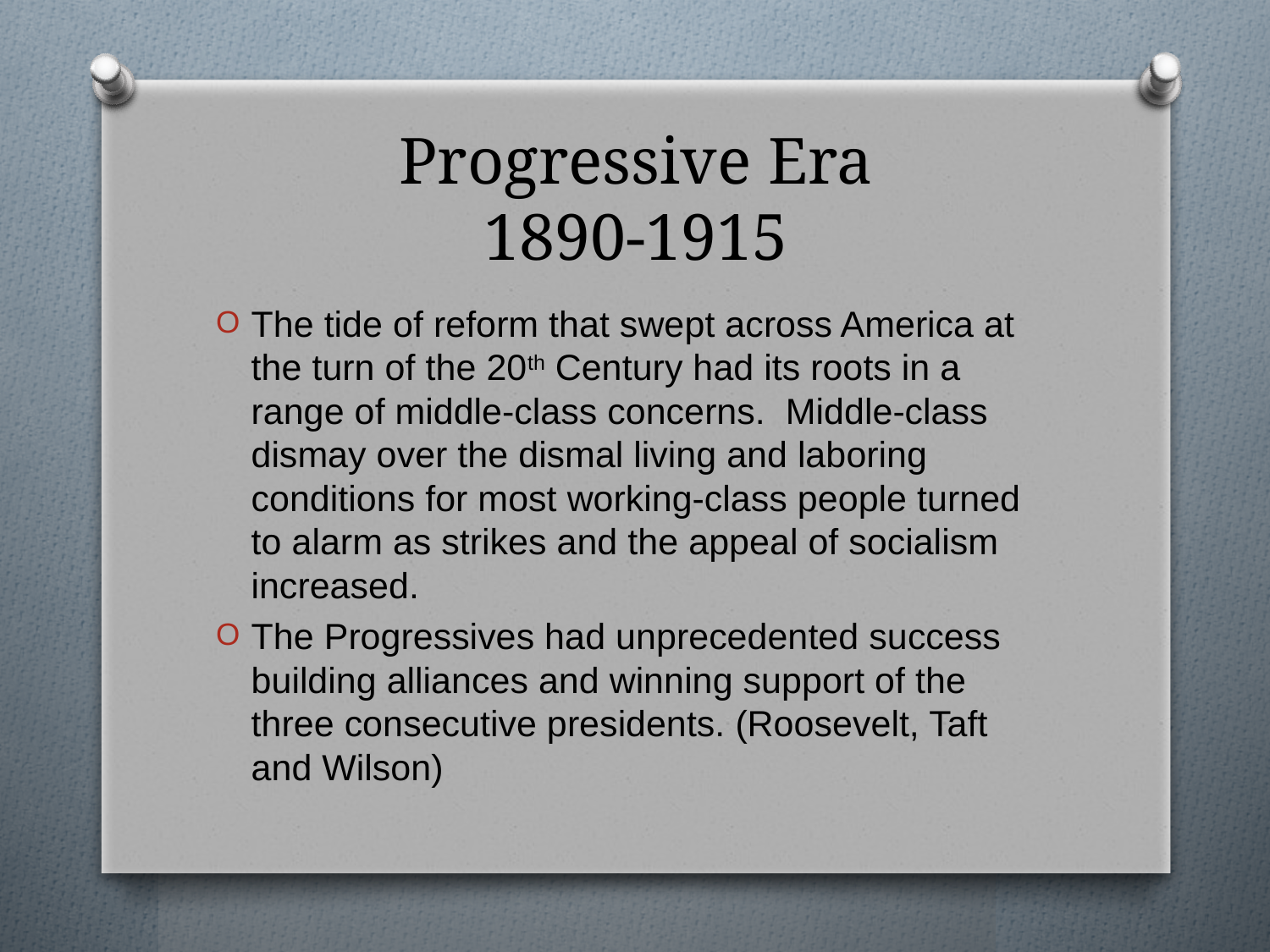

# Progressive Era 1890-1915
The tide of reform that swept across America at the turn of the 20th Century had its roots in a range of middle-class concerns.  Middle-class dismay over the dismal living and laboring conditions for most working-class people turned to alarm as strikes and the appeal of socialism increased.
The Progressives had unprecedented success building alliances and winning support of the three consecutive presidents. (Roosevelt, Taft and Wilson)